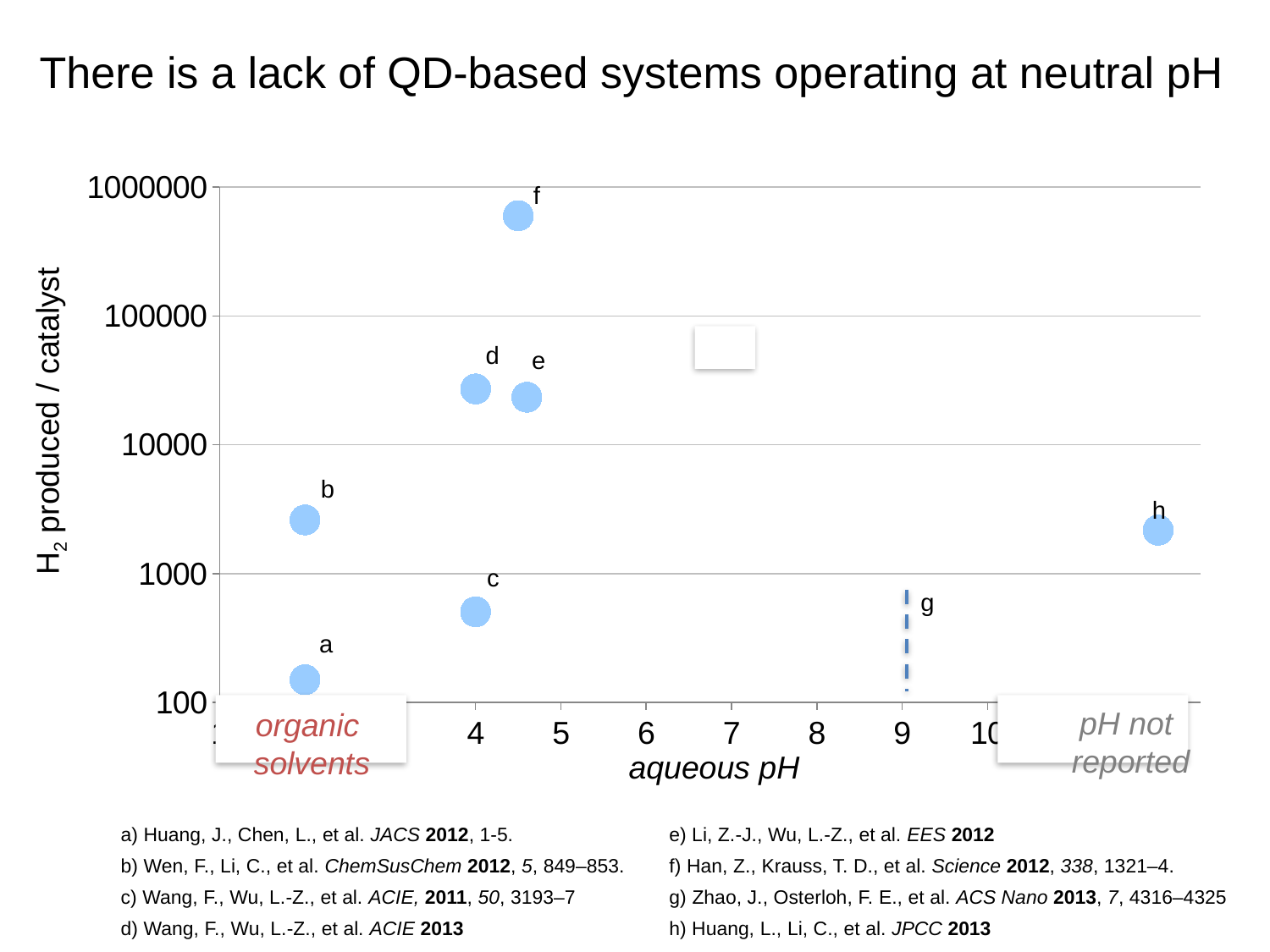

# There is a lack of QD-based systems operating at neutral pH

### Chart

| Category | TON_opt |
|---|---|
f

d
e
H2 produced / catalyst
b
h
c
g
a

pH not
reported
organic
solvents
aqueous pH
| a) Huang, J., Chen, L., et al. JACS 2012, 1-5. | e) Li, Z.-J., Wu, L.-Z., et al. EES 2012 |
| --- | --- |
| b) Wen, F., Li, C., et al. ChemSusChem 2012, 5, 849–853. | f) Han, Z., Krauss, T. D., et al. Science 2012, 338, 1321–4. |
| c) Wang, F., Wu, L.-Z., et al. ACIE, 2011, 50, 3193–7 | g) Zhao, J., Osterloh, F. E., et al. ACS Nano 2013, 7, 4316–4325 |
| d) Wang, F., Wu, L.-Z., et al. ACIE 2013 | h) Huang, L., Li, C., et al. JPCC 2013 |